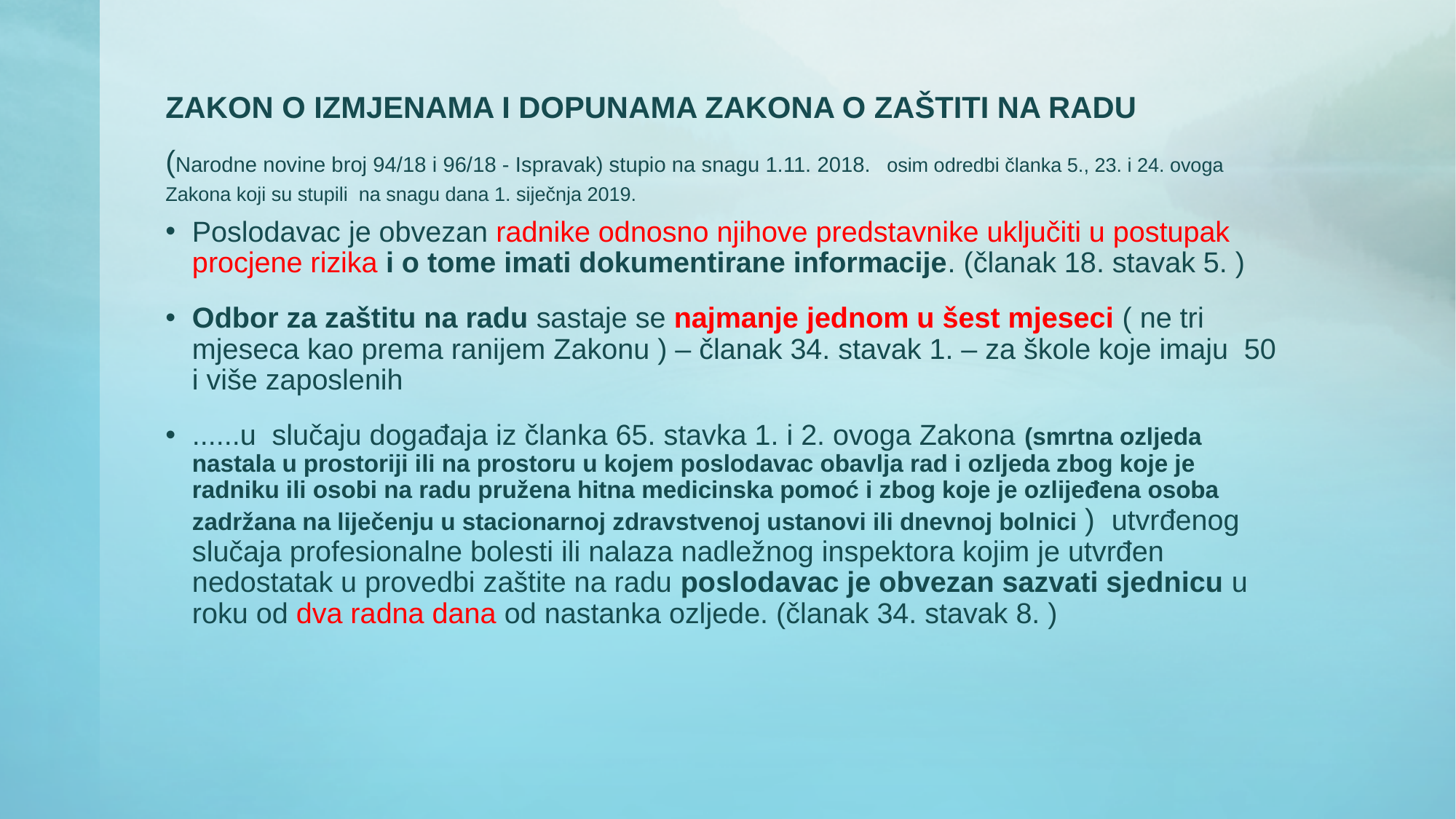

# ZAKON O IZMJENAMA I DOPUNAMA ZAKONA O ZAŠTITI NA RADU (Narodne novine broj 94/18 i 96/18 - Ispravak) stupio na snagu 1.11. 2018. osim odredbi članka 5., 23. i 24. ovoga Zakona koji su stupili  na snagu dana 1. siječnja 2019.
Poslodavac je obvezan radnike odnosno njihove predstavnike uključiti u postupak procjene rizika i o tome imati dokumentirane informacije. (članak 18. stavak 5. )
Odbor za zaštitu na radu sastaje se najmanje jednom u šest mjeseci ( ne tri mjeseca kao prema ranijem Zakonu ) – članak 34. stavak 1. – za škole koje imaju  50 i više zaposlenih
......u  slučaju događaja iz članka 65. stavka 1. i 2. ovoga Zakona (smrtna ozljeda nastala u prostoriji ili na prostoru u kojem poslodavac obavlja rad i ozljeda zbog koje je radniku ili osobi na radu pružena hitna medicinska pomoć i zbog koje je ozlijeđena osoba zadržana na liječenju u stacionarnoj zdravstvenoj ustanovi ili dnevnoj bolnici )  utvrđenog slučaja profesionalne bolesti ili nalaza nadležnog inspektora kojim je utvrđen nedostatak u provedbi zaštite na radu poslodavac je obvezan sazvati sjednicu u roku od dva radna dana od nastanka ozljede. (članak 34. stavak 8. )